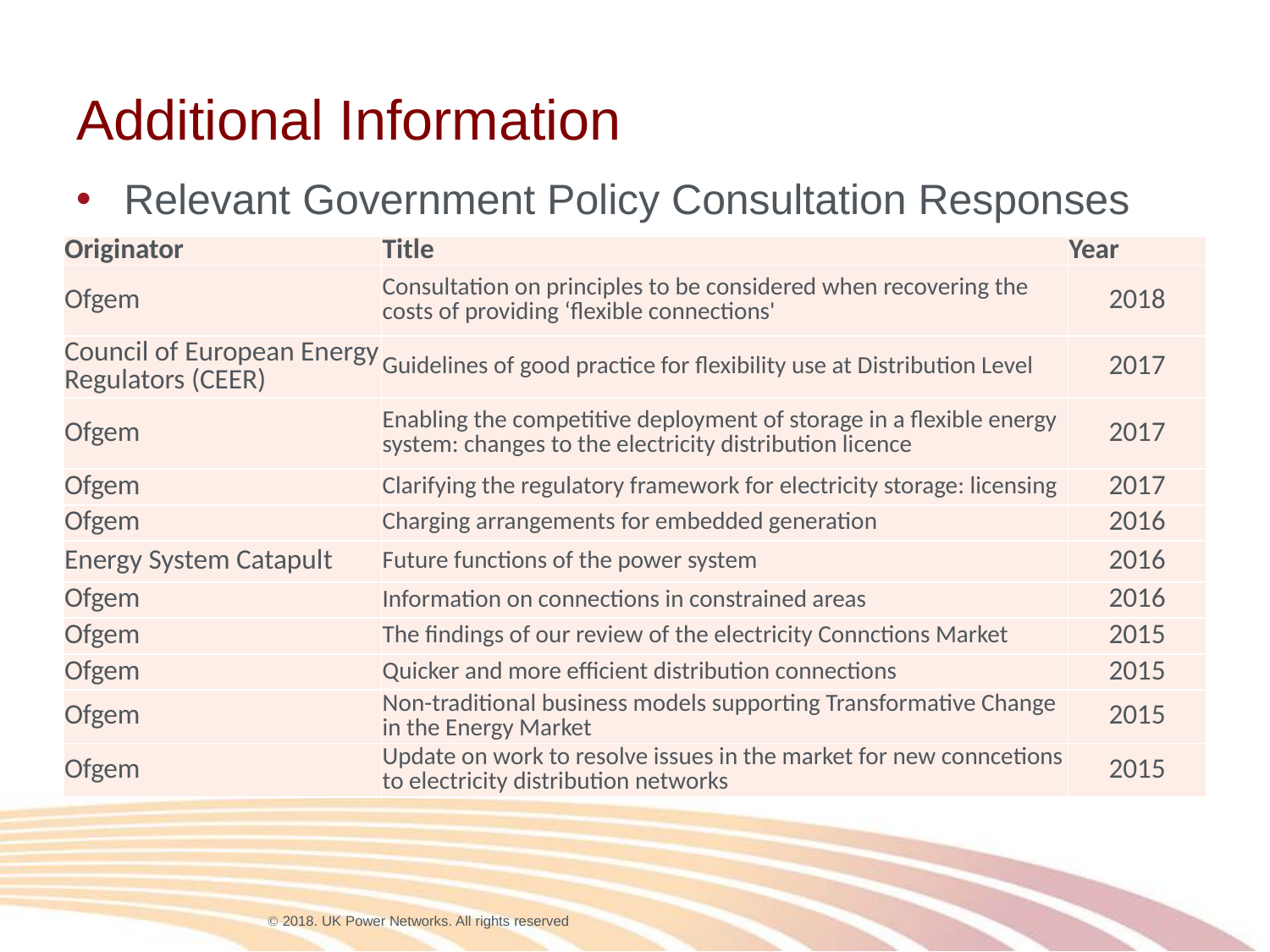

# Additional Information
Relevant Government Policy Consultation Responses

| Originator | Title | Year |
| --- | --- | --- |
| Ofgem | Consultation on principles to be considered when recovering the costs of providing ‘flexible connections' | 2018 |
| Council of European Energy Regulators (CEER) | Guidelines of good practice for flexibility use at Distribution Level | 2017 |
| Ofgem | Enabling the competitive deployment of storage in a flexible energy system: changes to the electricity distribution licence | 2017 |
| Ofgem | Clarifying the regulatory framework for electricity storage: licensing | 2017 |
| Ofgem | Charging arrangements for embedded generation | 2016 |
| Energy System Catapult | Future functions of the power system | 2016 |
| Ofgem | Information on connections in constrained areas | 2016 |
| Ofgem | The findings of our review of the electricity Connctions Market | 2015 |
| Ofgem | Quicker and more efficient distribution connections | 2015 |
| Ofgem | Non-traditional business models supporting Transformative Change in the Energy Market | 2015 |
| Ofgem | Update on work to resolve issues in the market for new conncetions to electricity distribution networks | 2015 |